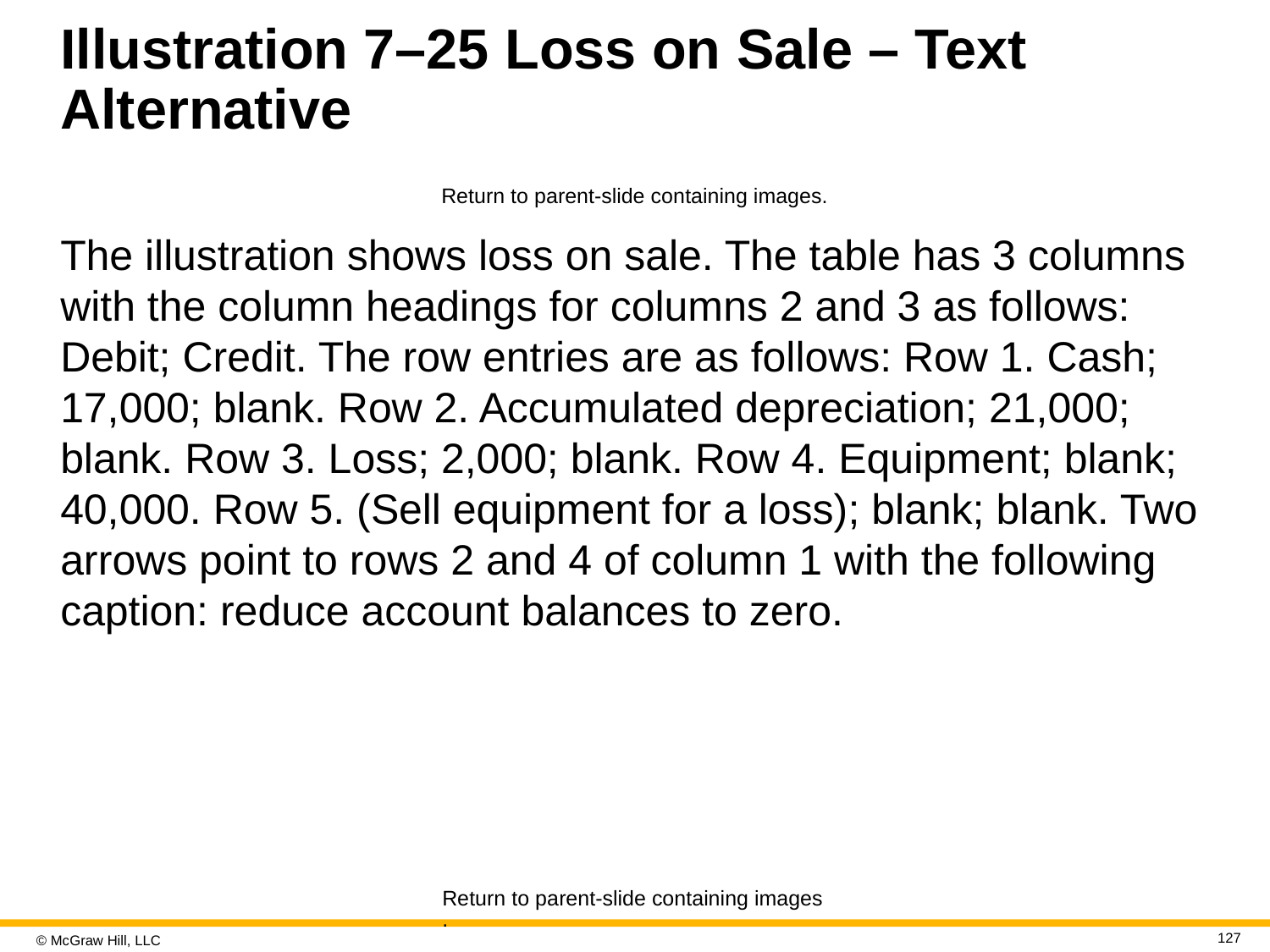

# Illustration 7–25 Loss on Sale – Text Alternative
Return to parent-slide containing images.
The illustration shows loss on sale. The table has 3 columns with the column headings for columns 2 and 3 as follows: Debit; Credit. The row entries are as follows: Row 1. Cash; 17,000; blank. Row 2. Accumulated depreciation; 21,000; blank. Row 3. Loss; 2,000; blank. Row 4. Equipment; blank; 40,000. Row 5. (Sell equipment for a loss); blank; blank. Two arrows point to rows 2 and 4 of column 1 with the following caption: reduce account balances to zero.
Return to parent-slide containing images.
127